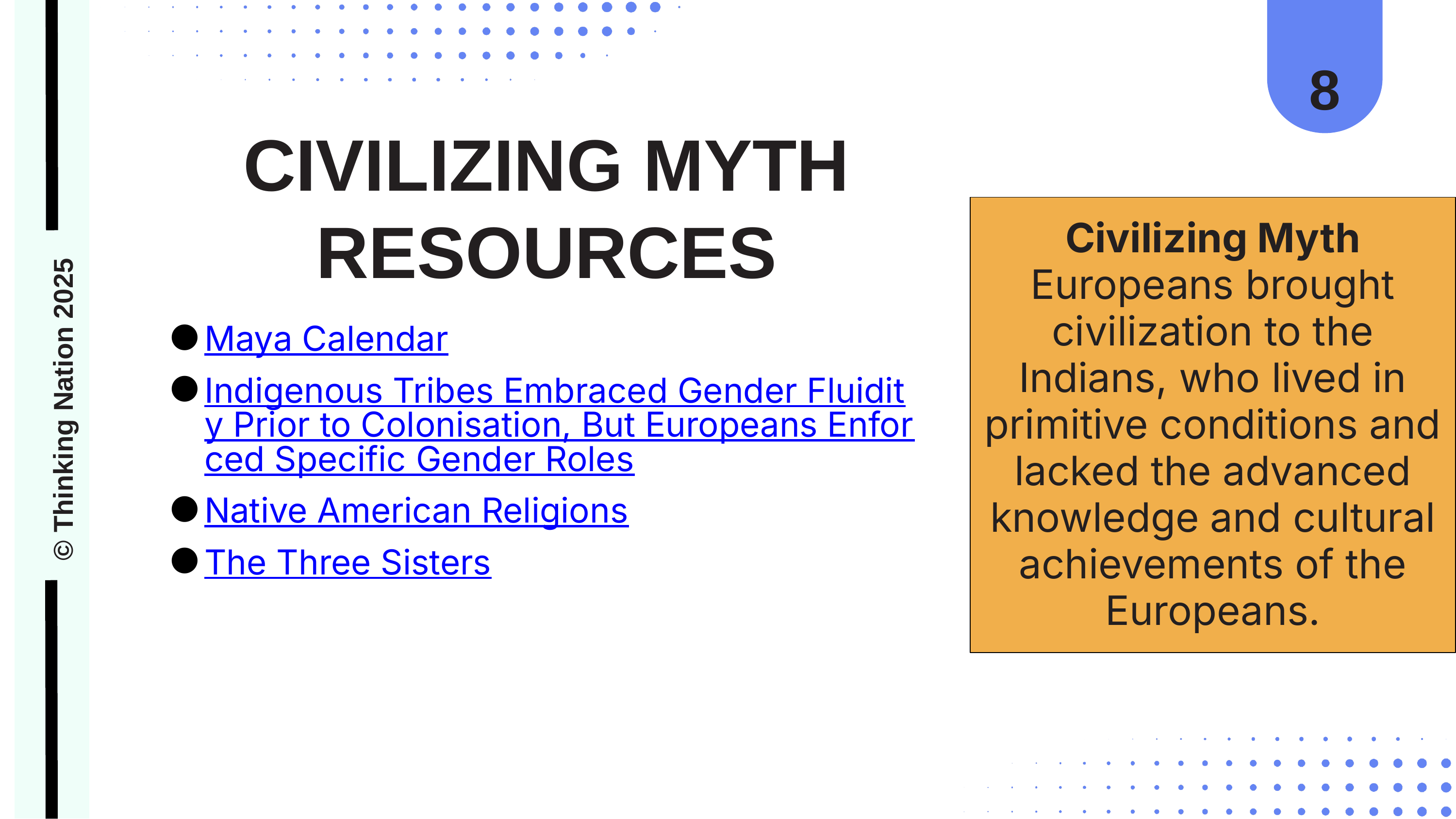

© Thinking Nation 2025

8
CIVILIZING MYTH RESOURCES
Civilizing Myth
Europeans brought civilization to the Indians, who lived in primitive conditions and lacked the advanced knowledge and cultural achievements of the Europeans.
Maya Calendar
Indigenous Tribes Embraced Gender Fluidity Prior to Colonisation, But Europeans Enforced Specific Gender Roles
Native American Religions
The Three Sisters